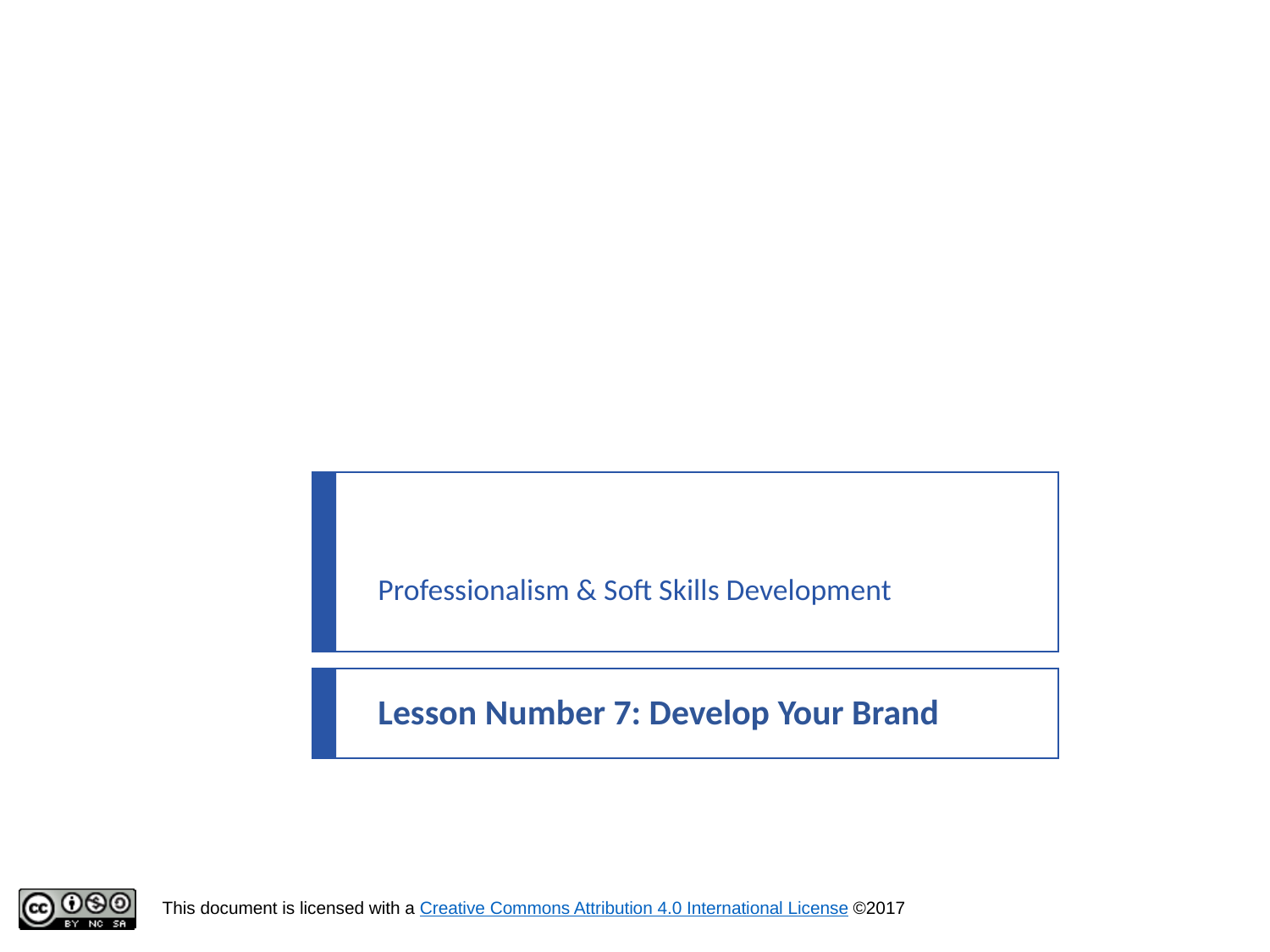

# Professionalism & Soft Skills Development
Lesson Number 7: Develop Your Brand